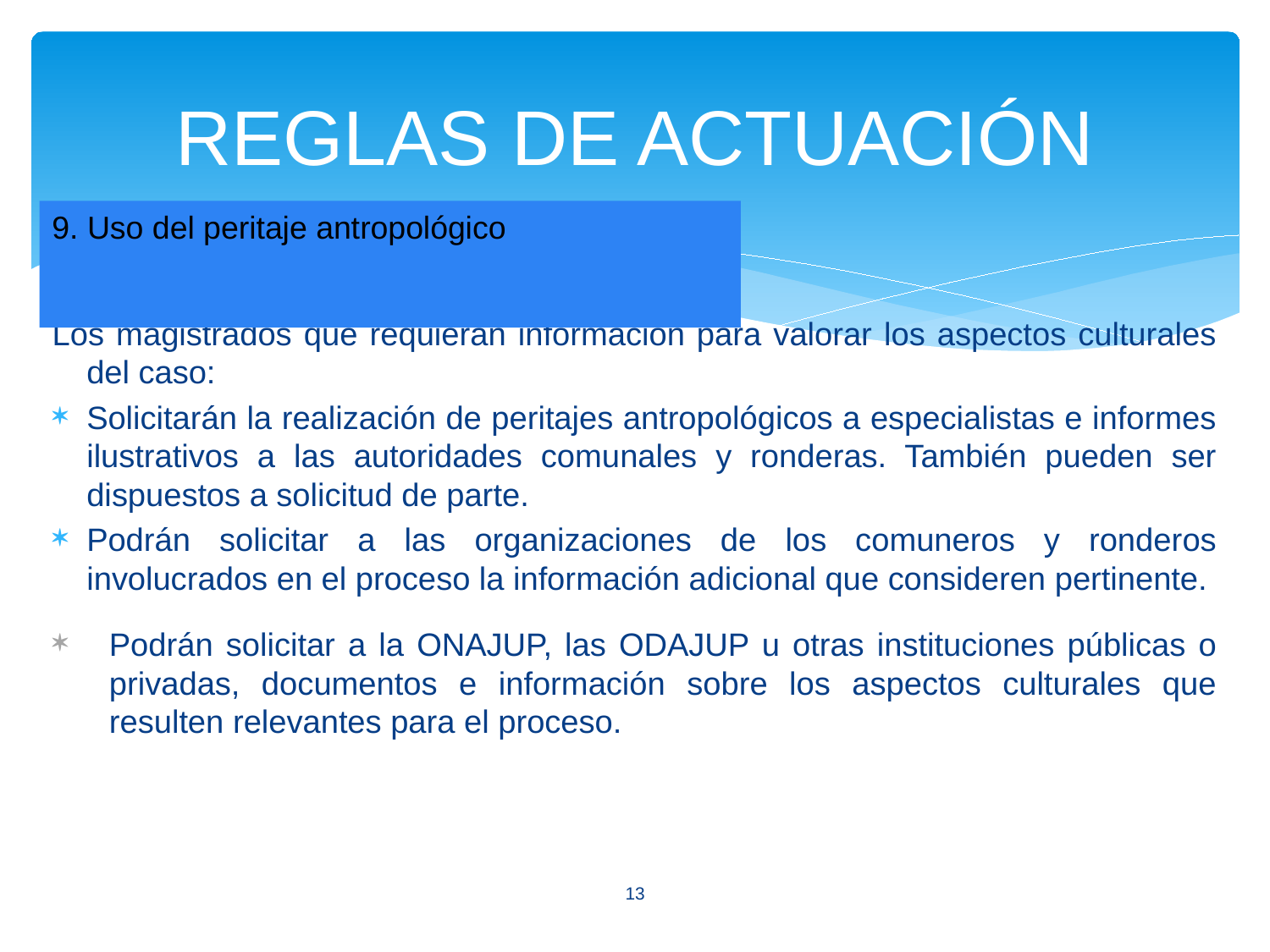

# REGLAS DE ACTUACIÓN
9. Uso del peritaje antropológico

Los magistrados que requieran información para valorar los aspectos culturales del caso:
Solicitarán la realización de peritajes antropológicos a especialistas e informes ilustrativos a las autoridades comunales y ronderas. También pueden ser dispuestos a solicitud de parte.
Podrán solicitar a las organizaciones de los comuneros y ronderos involucrados en el proceso la información adicional que consideren pertinente.
Podrán solicitar a la ONAJUP, las ODAJUP u otras instituciones públicas o privadas, documentos e información sobre los aspectos culturales que resulten relevantes para el proceso.

13